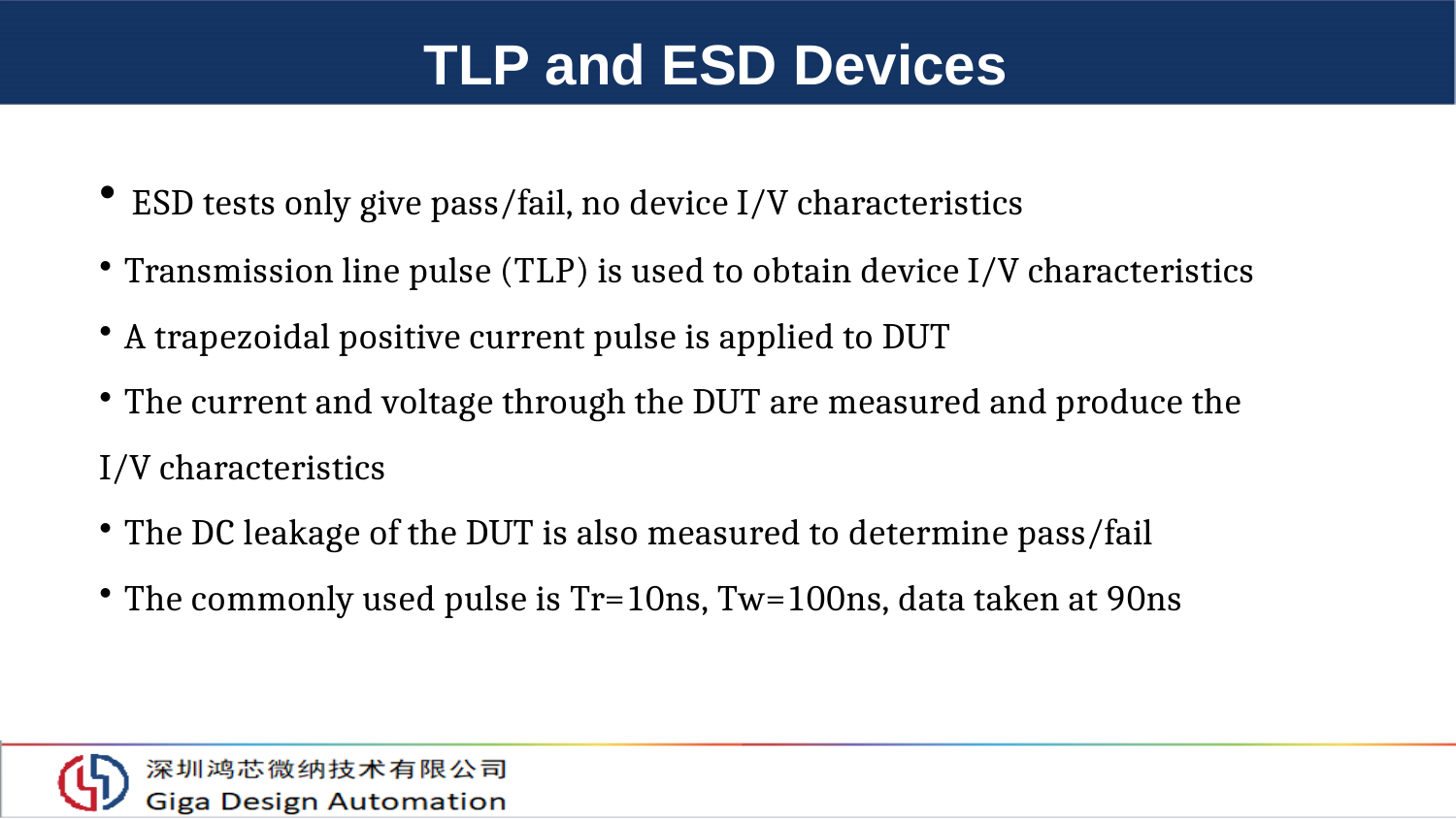

TLP and ESD Devices
 ESD tests only give pass/fail, no device I/V characteristics
 Transmission line pulse (TLP) is used to obtain device I/V characteristics
 A trapezoidal positive current pulse is applied to DUT
 The current and voltage through the DUT are measured and produce the I/V characteristics
 The DC leakage of the DUT is also measured to determine pass/fail
 The commonly used pulse is Tr=10ns, Tw=100ns, data taken at 90ns